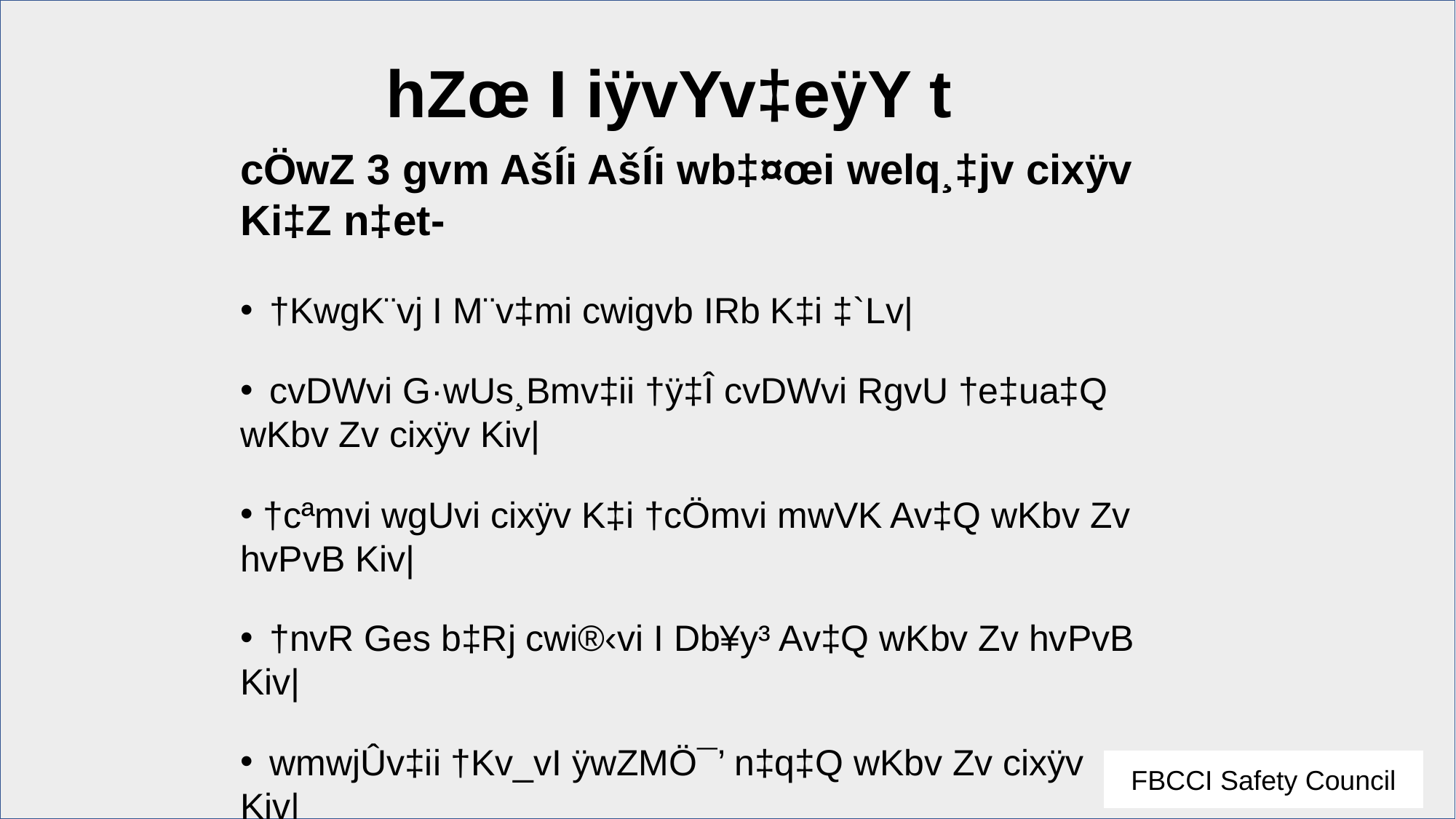

hZœ I iÿvYv‡eÿY t
#
cÖwZ 3 gvm AšÍi AšÍi wb‡¤œi welq¸‡jv cixÿv Ki‡Z n‡et-

  †KwgK¨vj I M¨v‡mi cwigvb IRb K‡i ‡`Lv|

  cvDWvi G·wUs¸Bmv‡ii †ÿ‡Î cvDWvi RgvU †e‡ua‡Q wKbv Zv cixÿv Kiv|

 †cªmvi wgUvi cixÿv K‡i †cÖmvi mwVK Av‡Q wKbv Zv hvPvB Kiv|

  †nvR Ges b‡Rj cwi®‹vi I Db¥y³ Av‡Q wKbv Zv hvPvB Kiv|

  wmwjÛv‡ii †Kv_vI ÿwZMÖ¯’ n‡q‡Q wKbv Zv cixÿv Kiv|

  cÖwZ eQi cvDWvi I M¨vm cwic~Y©fv‡e Lvwj K‡i cybivq fwZ© K‡i ivLv|

FBCCI Safety Council